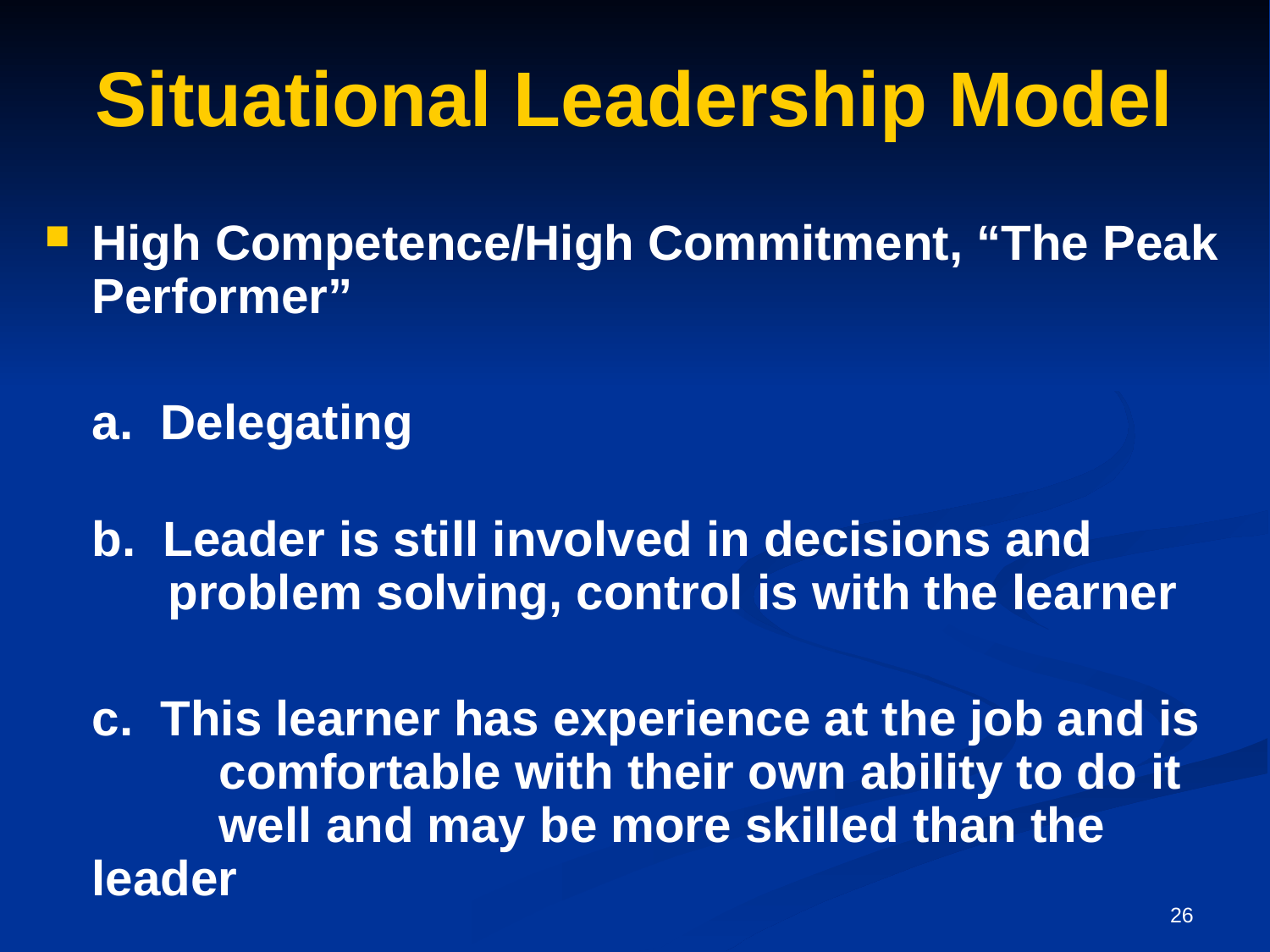

# Situational Leadership Model
High Competence/High Commitment, “The Peak Performer”

	a.  Delegating

	b.  Leader is still involved in decisions and
         problem solving, control is with the learner

	c.  This learner has experience at the job and is 	comfortable with their own ability to do it 	well and may be more skilled than the leader
26